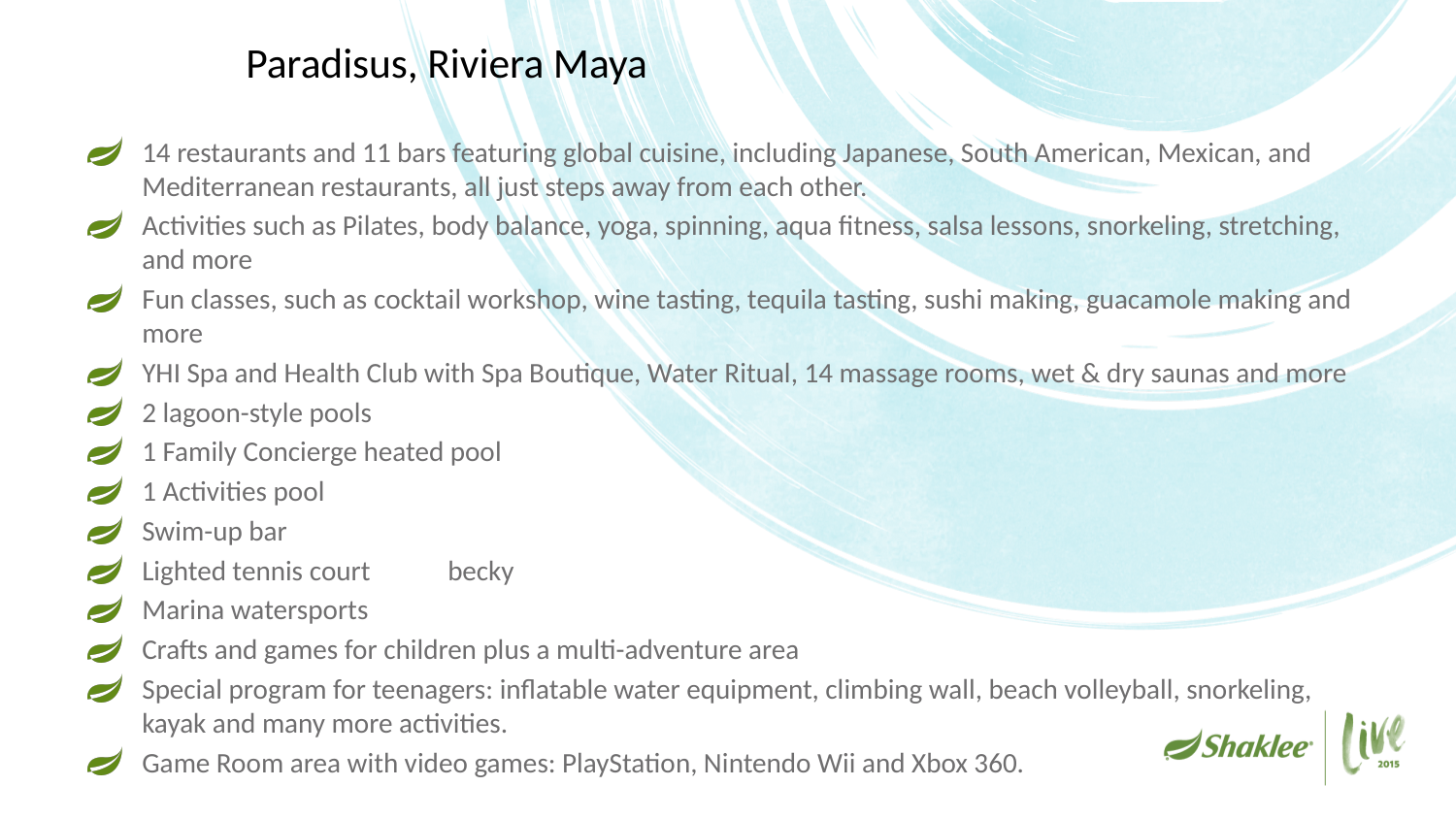

# Paradisus, Riviera Maya
14 restaurants and 11 bars featuring global cuisine, including Japanese, South American, Mexican, and Mediterranean restaurants, all just steps away from each other.
Activities such as Pilates, body balance, yoga, spinning, aqua fitness, salsa lessons, snorkeling, stretching, and more
Fun classes, such as cocktail workshop, wine tasting, tequila tasting, sushi making, guacamole making and more
YHI Spa and Health Club with Spa Boutique, Water Ritual, 14 massage rooms, wet & dry saunas and more
2 lagoon-style pools
1 Family Concierge heated pool
1 Activities pool
Swim-up bar
Lighted tennis court									becky
Marina watersports
Crafts and games for children plus a multi-adventure area
Special program for teenagers: inflatable water equipment, climbing wall, beach volleyball, snorkeling, kayak and many more activities.
Game Room area with video games: PlayStation, Nintendo Wii and Xbox 360.